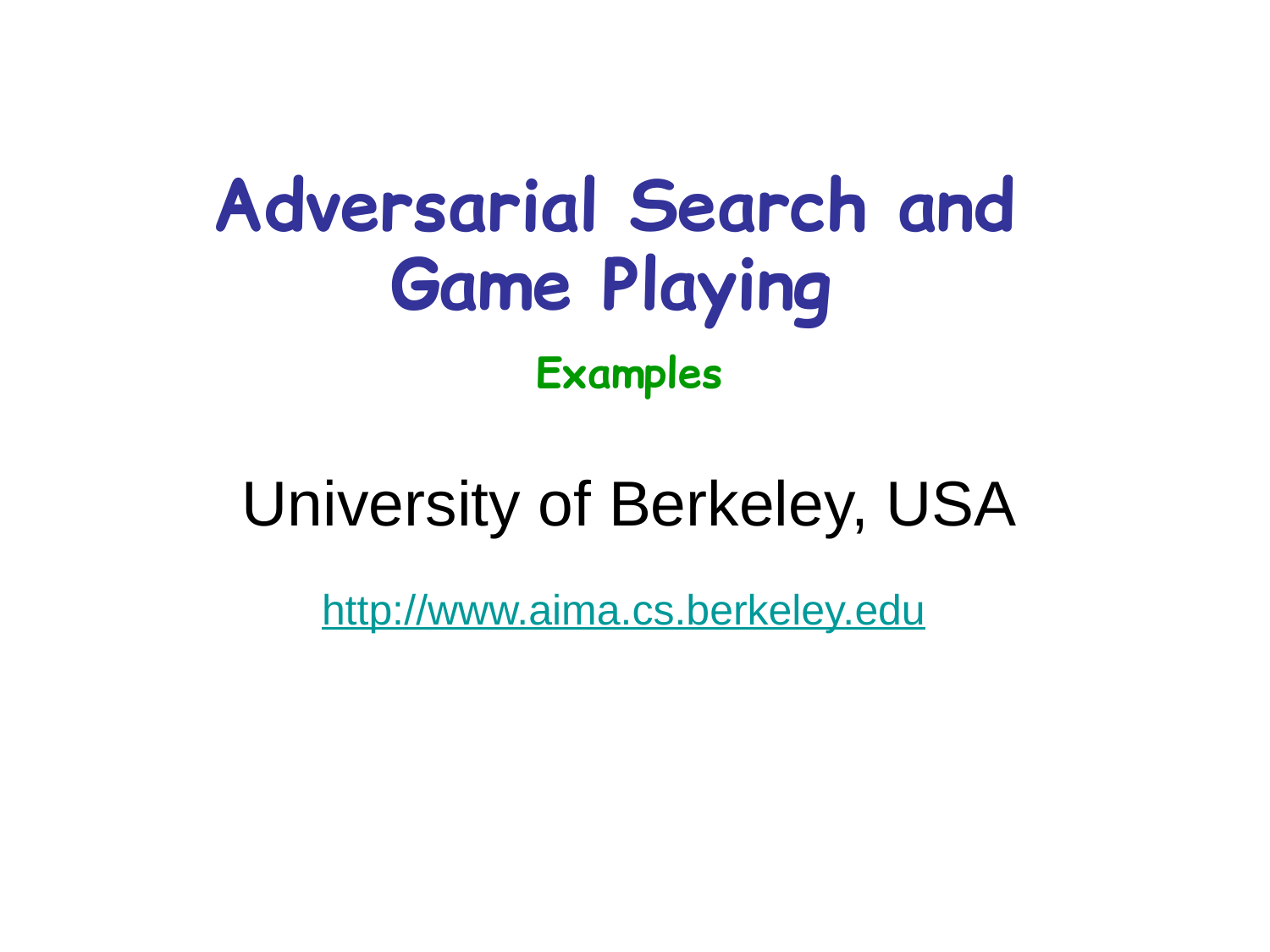

# Adversarial Search and Game Playing Examples University of Berkeley, USA http://www.aima.cs.berkeley.edu